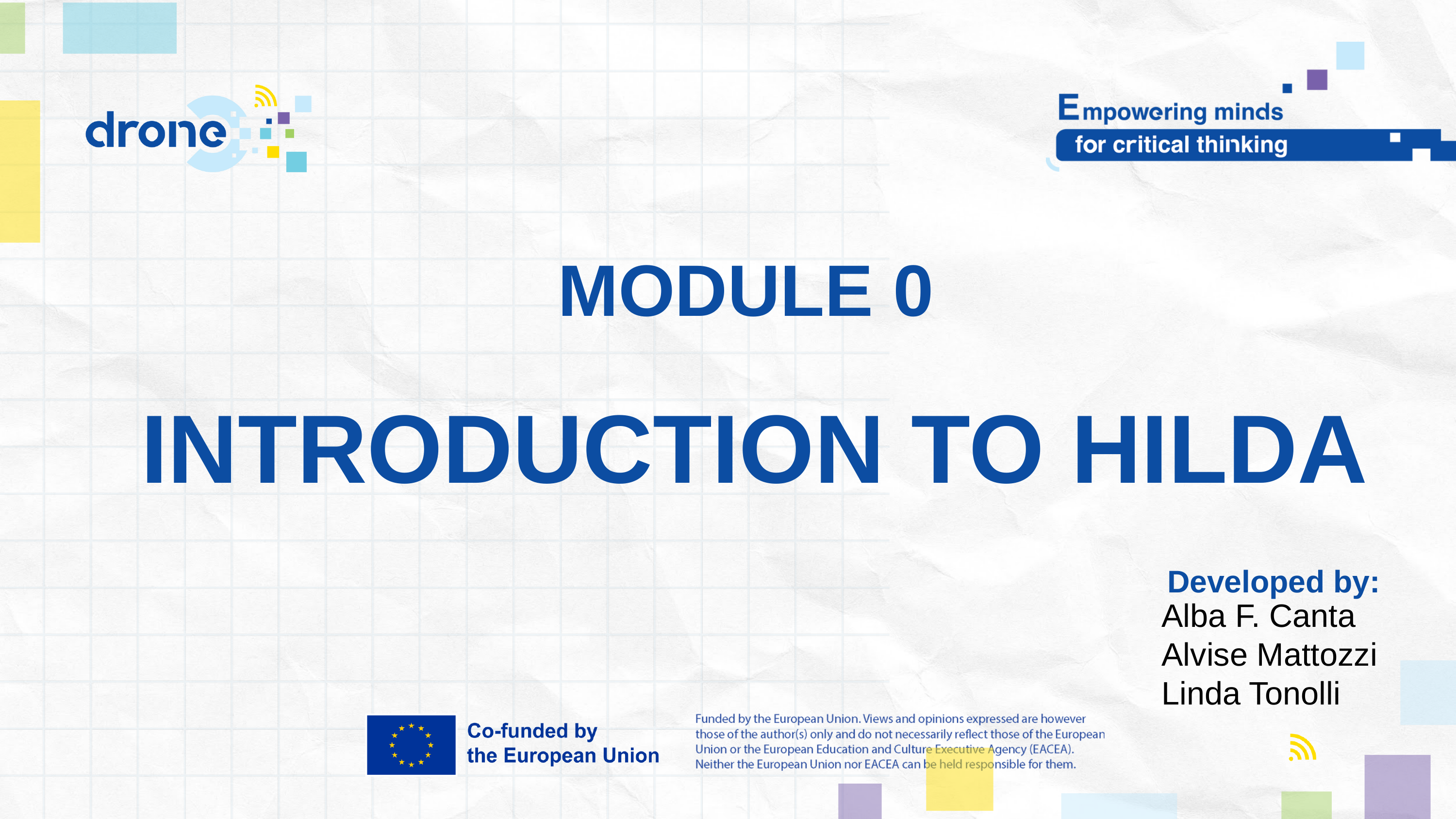

MODULE 0
INTRODUCTION TO HILDA
Developed by:
Alba F. Canta
Alvise Mattozzi
Linda Tonolli